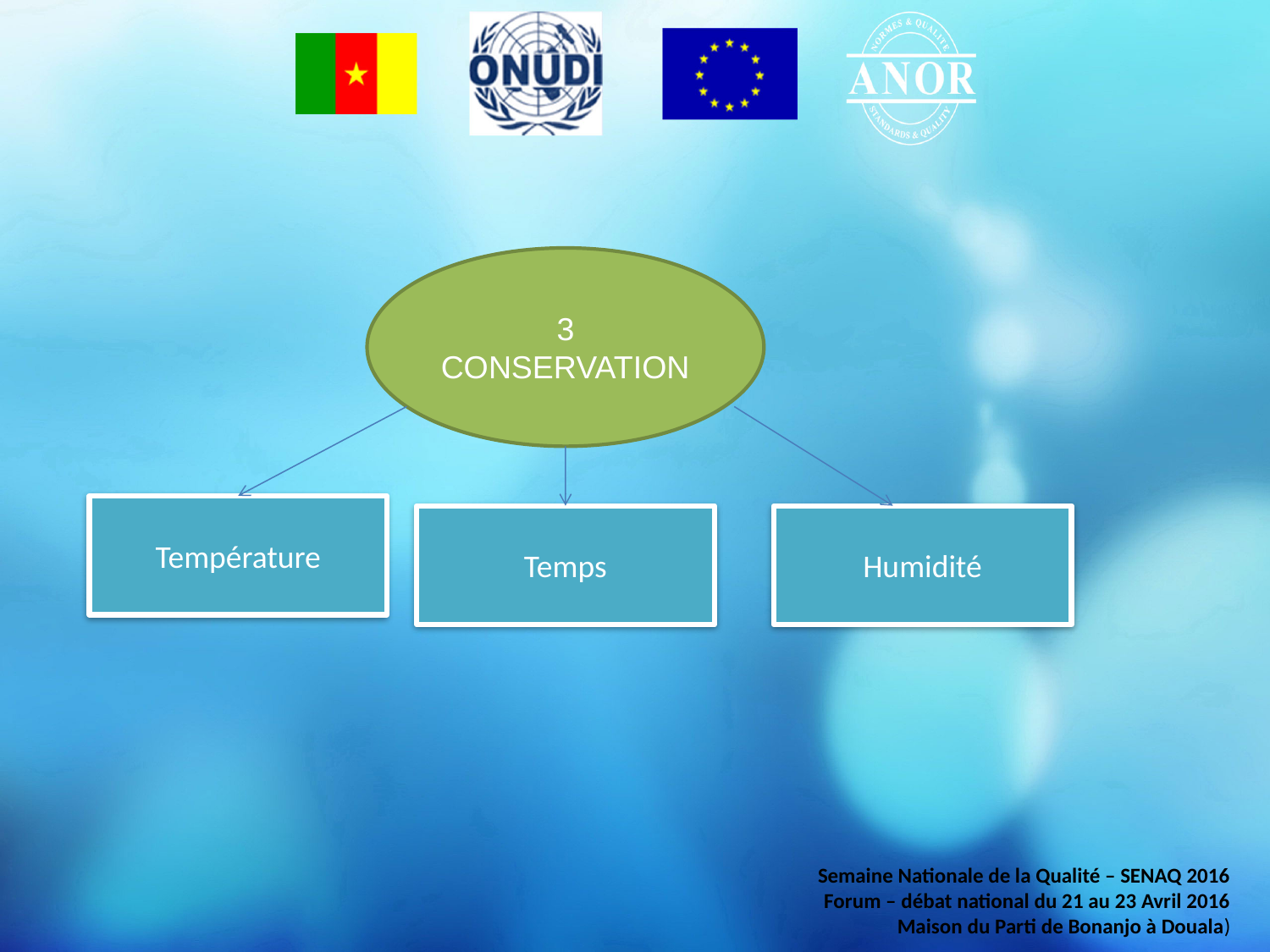

3 CONSERVATION
Température
Humidité
Temps
Semaine Nationale de la Qualité – SENAQ 2016
Forum – débat national du 21 au 23 Avril 2016
Maison du Parti de Bonanjo à Douala)